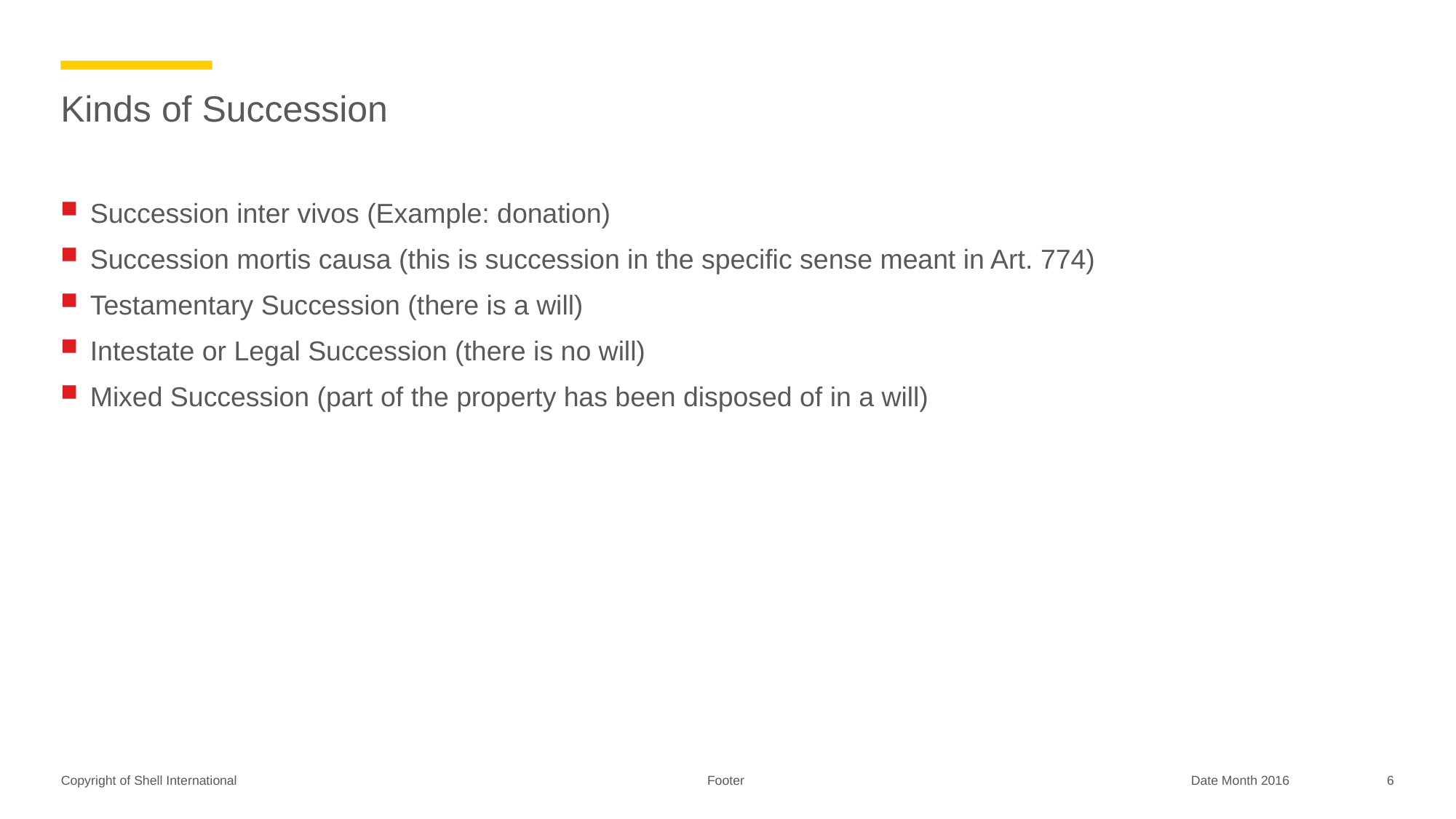

# Kinds of Succession
Succession inter vivos (Example: donation)
Succession mortis causa (this is succession in the specific sense meant in Art. 774)
Testamentary Succession (there is a will)
Intestate or Legal Succession (there is no will)
Mixed Succession (part of the property has been disposed of in a will)

Footer
6
Date Month 2016